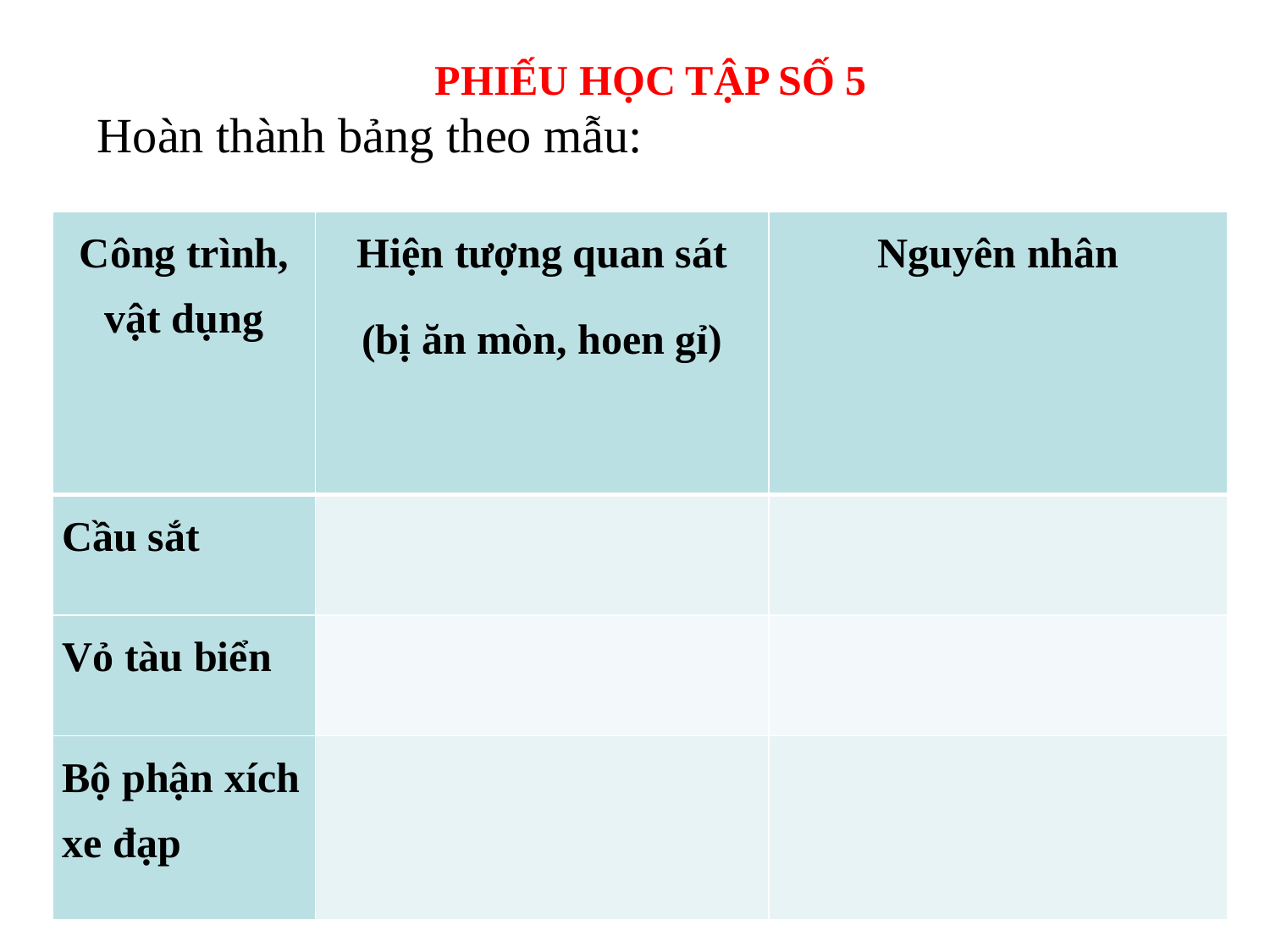

PHIẾU HỌC TẬP SỐ 5
Hoàn thành bảng theo mẫu:
| Công trình, vật dụng | Hiện tượng quan sát (bị ăn mòn, hoen gỉ) | Nguyên nhân |
| --- | --- | --- |
| Cầu sắt |  |  |
| Vỏ tàu biển |  |  |
| Bộ phận xích xe đạp |  |  |